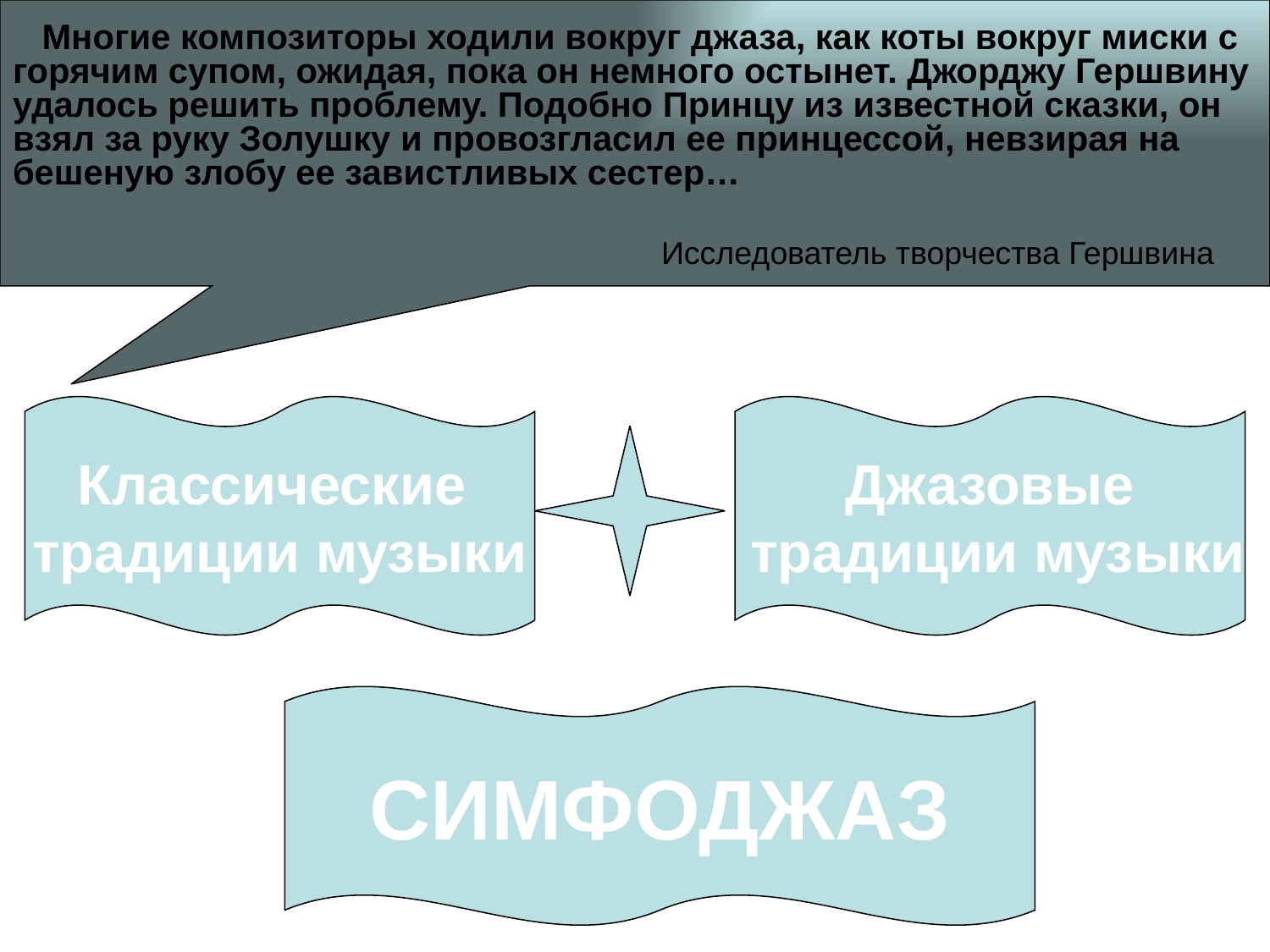

Многие композиторы ходили вокруг джаза, как коты вокруг миски с горячим супом, ожидая, пока он немного остынет. Джорджу Гершвину удалось решить проблему. Подобно Принцу из известной сказки, он взял за руку Золушку и провозгласил ее принцессой, невзирая на бешеную злобу ее завистливых сестер…
Исследователь творчества Гершвина
Классические
традиции музыки
Джазовые
 традиции музыки

СИМФОДЖАЗ